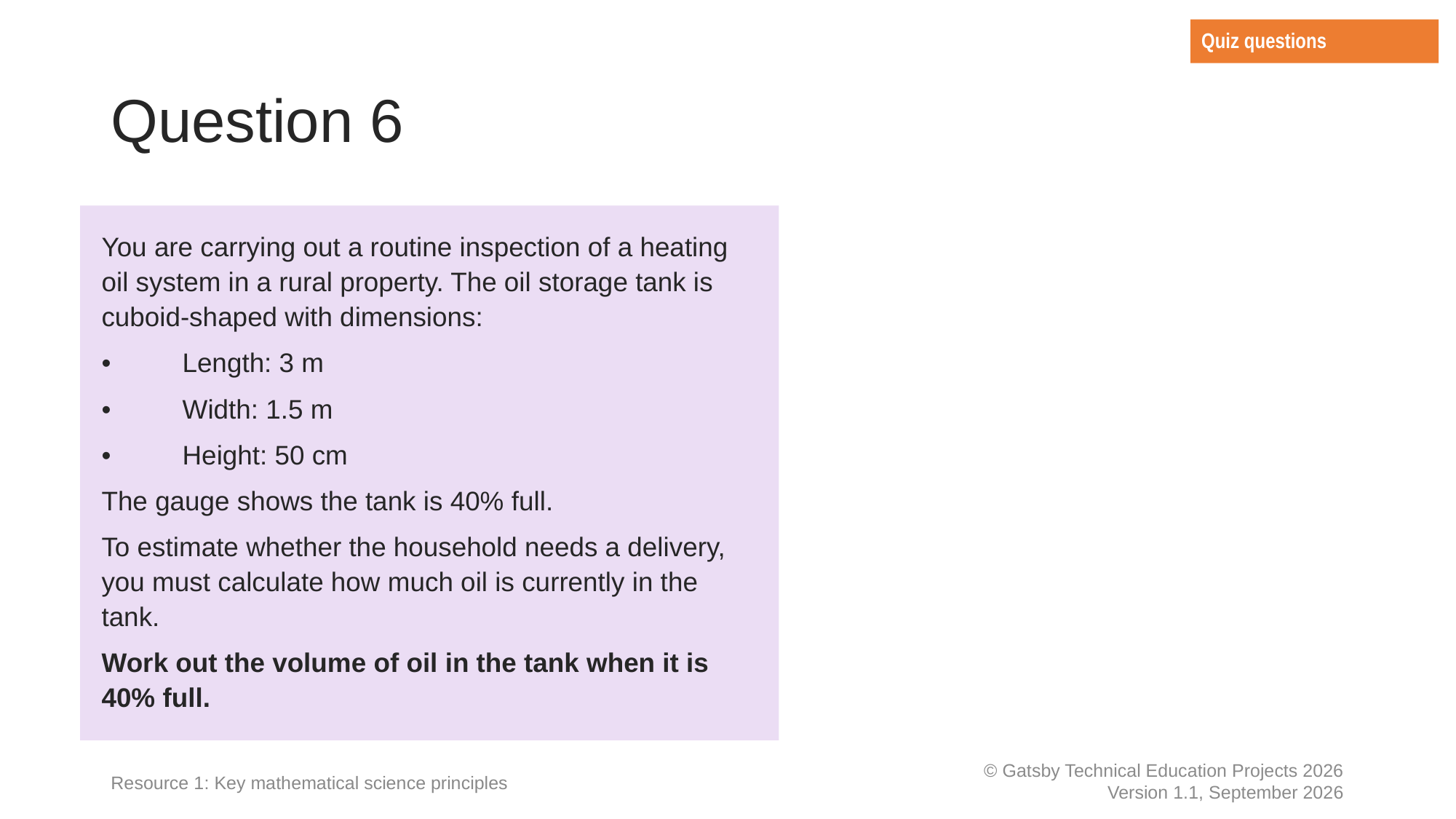

Quiz questions
# Question 6
You are carrying out a routine inspection of a heating oil system in a rural property. The oil storage tank is cuboid-shaped with dimensions:
•	Length: 3 m
•	Width: 1.5 m
•	Height: 50 cm
The gauge shows the tank is 40% full.
To estimate whether the household needs a delivery, you must calculate how much oil is currently in the tank.
Work out the volume of oil in the tank when it is 40% full.
Resource 1: Key mathematical science principles